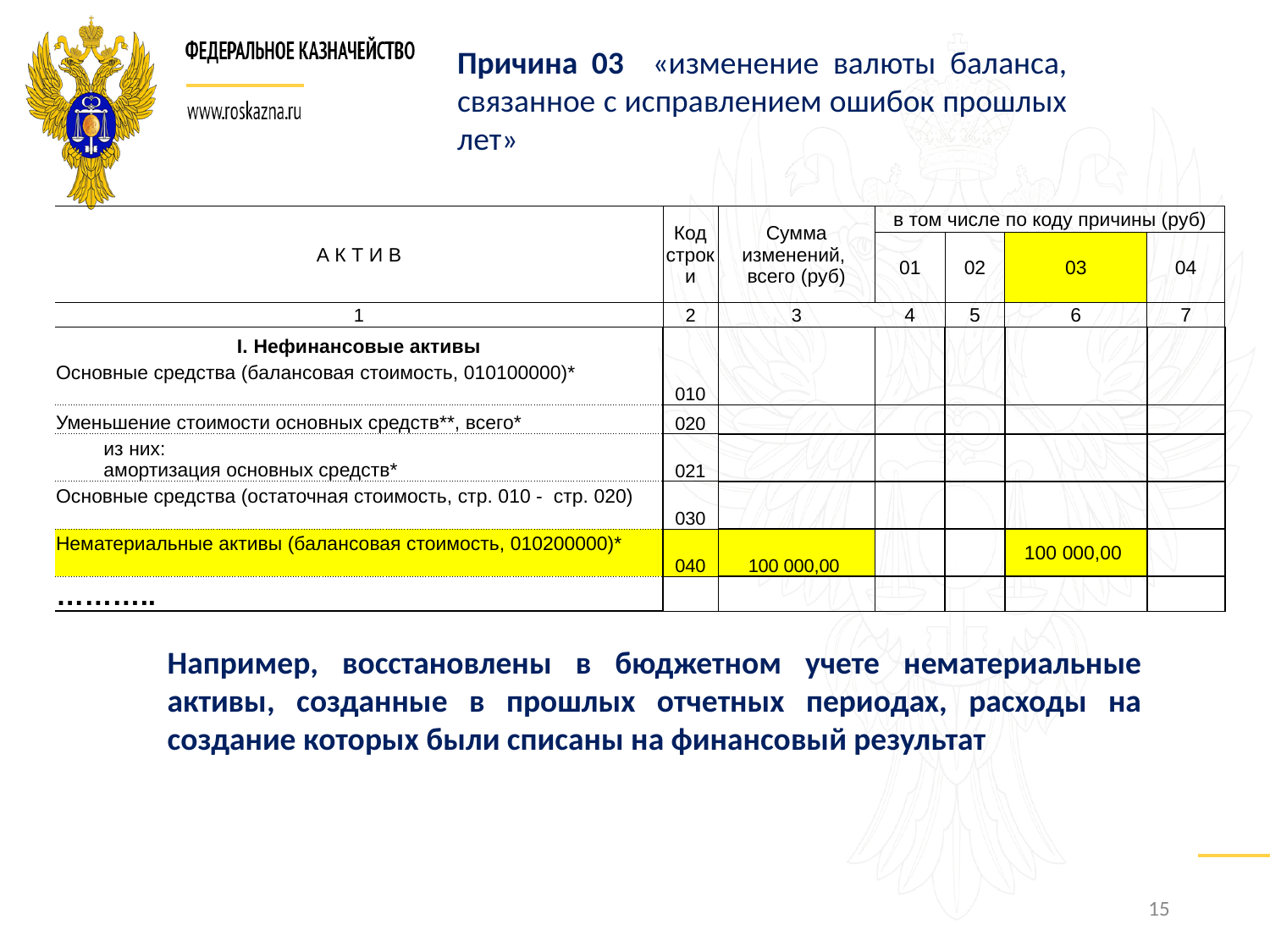

Причина 03  «изменение валюты баланса, связанное с исправлением ошибок прошлых лет»
| А К Т И В | Код строки | Сумма изменений, всего (руб) | в том числе по коду причины (руб) |  |  |  |
| --- | --- | --- | --- | --- | --- | --- |
|  |  |  | 01 | 02 | 03 | 04 |
| 1 | 2 | 3 | 4 | 5 | 6 | 7 |
| I. Нефинансовые активы |  |  |  |  |  |  |
| Основные средства (балансовая стоимость, 010100000)\* | 010 |  |  |  |  |  |
| Уменьшение стоимости основных средств\*\*, всего\* | 020 |  |  |  |  |  |
| из них: амортизация основных средств\* | 021 |  |  |  |  |  |
| Основные средства (остаточная стоимость, стр. 010 - стр. 020) | 030 |  |  |  |  |  |
| Нематериальные активы (балансовая стоимость, 010200000)\* | 040 | 100 000,00 |  |  | 100 000,00 |  |
| ……….. |  |  |  |  |  |  |
Например, восстановлены в бюджетном учете нематериальные активы, созданные в прошлых отчетных периодах, расходы на создание которых были списаны на финансовый результат
15